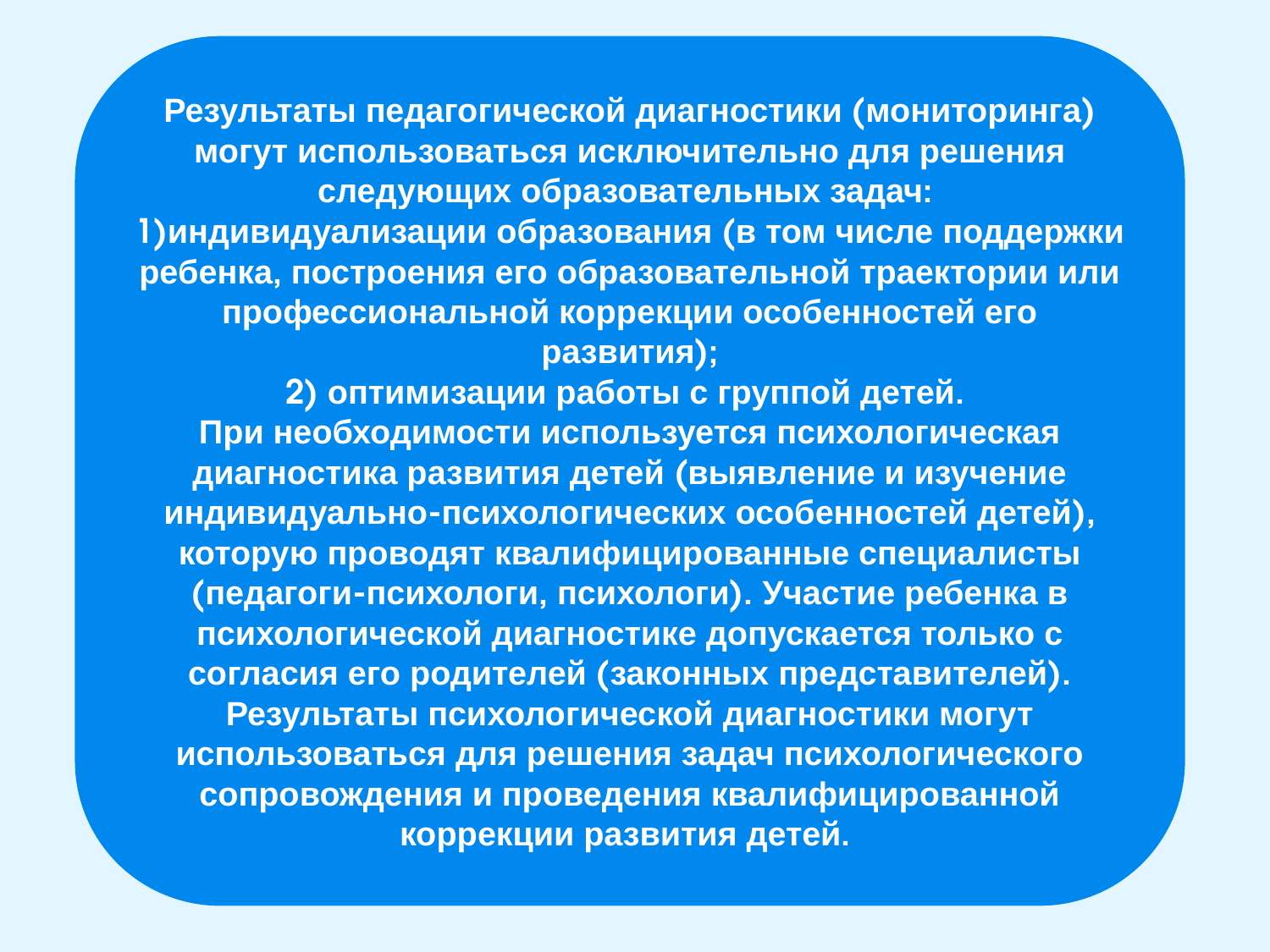

Результаты педагогической диагностики (мониторинга) могут использоваться исключительно для решения следующих образовательных задач:
1)индивидуализации образования (в том числе поддержки ребенка, построения его образовательной траектории или профессиональной коррекции особенностей его развития);
2) оптимизации работы с группой детей.
При необходимости используется психологическая диагностика развития детей (выявление и изучение индивидуально-психологических особенностей детей), которую проводят квалифицированные специалисты (педагоги-психологи, психологи). Участие ребенка в психологической диагностике допускается только с согласия его родителей (законных представителей). Результаты психологической диагностики могут использоваться для решения задач психологического сопровождения и проведения квалифицированной коррекции развития детей.